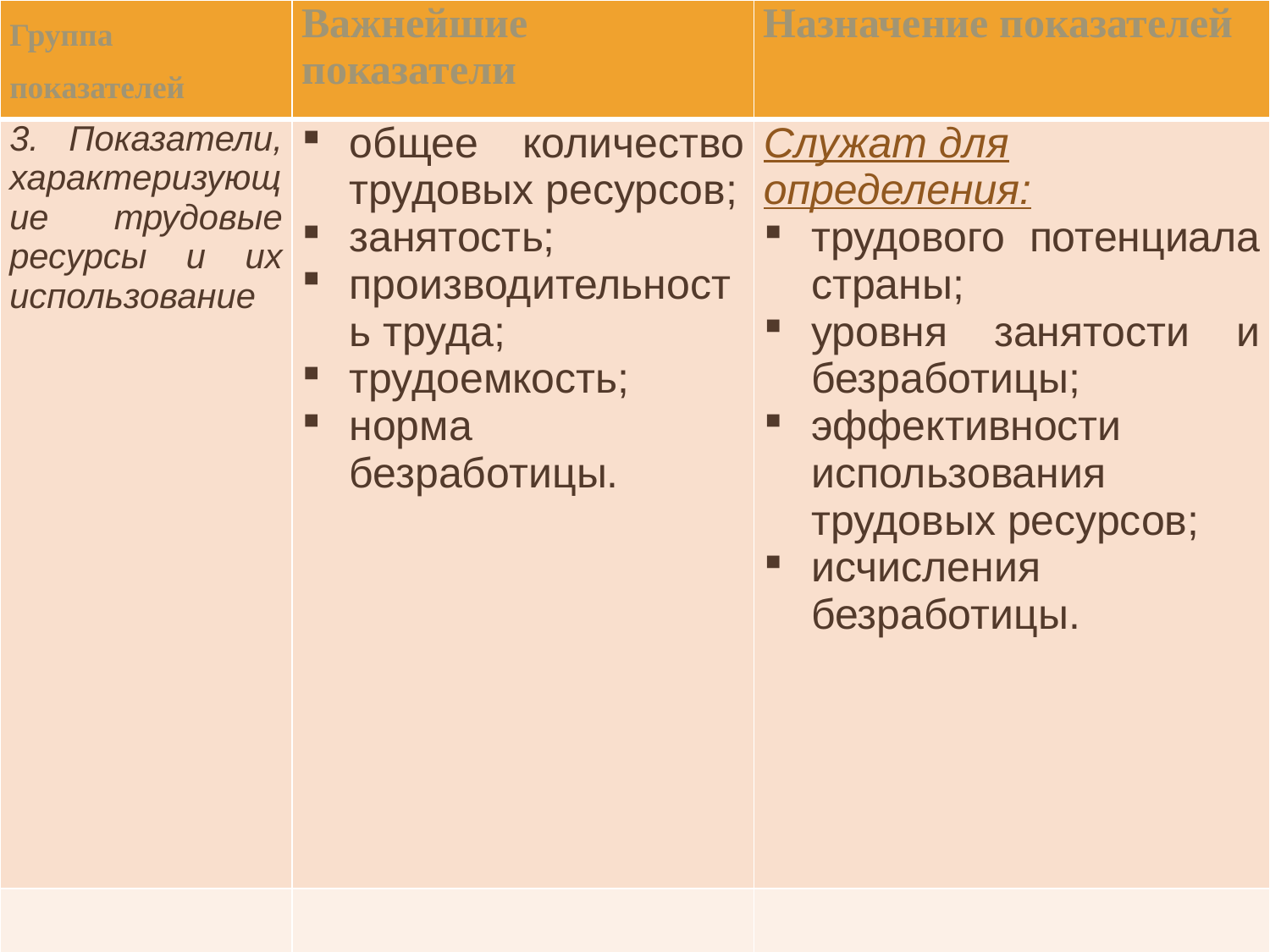

| Группа показателей | Важнейшие показатели | Назначение показателей |
| --- | --- | --- |
| 3. Показатели, характеризующие трудовые ресурсы и их использование | общее количество трудовых ресурсов; занятость; производительность труда; трудоемкость; норма безработицы. | Служат для определения: трудового потенциала страны; уровня занятости и безработицы; эффективности использования трудовых ресурсов; исчисления безработицы. |
|  |  |  |
www.sliderpoint.org